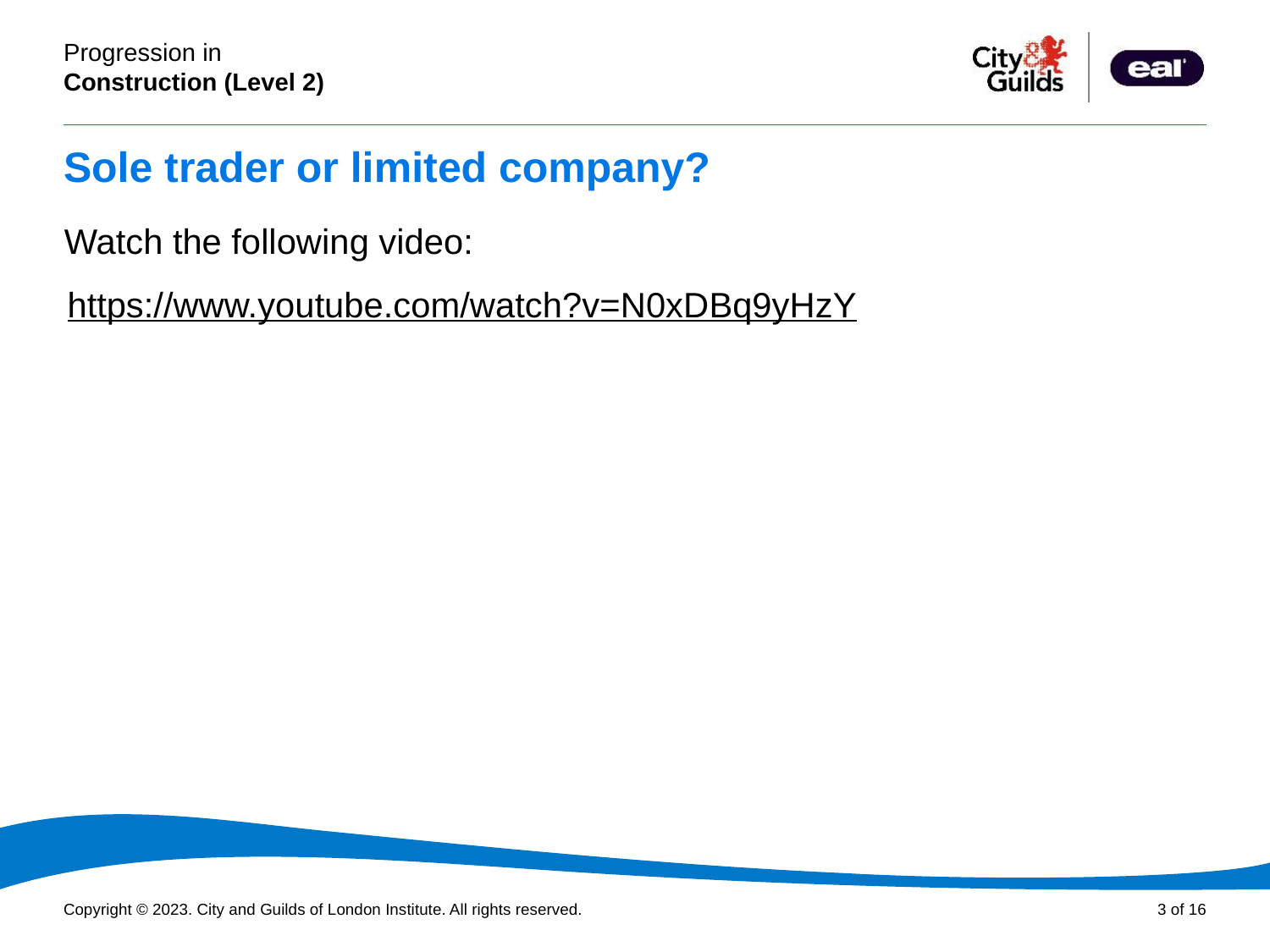

# Sole trader or limited company?
Watch the following video:
https://www.youtube.com/watch?v=N0xDBq9yHzY